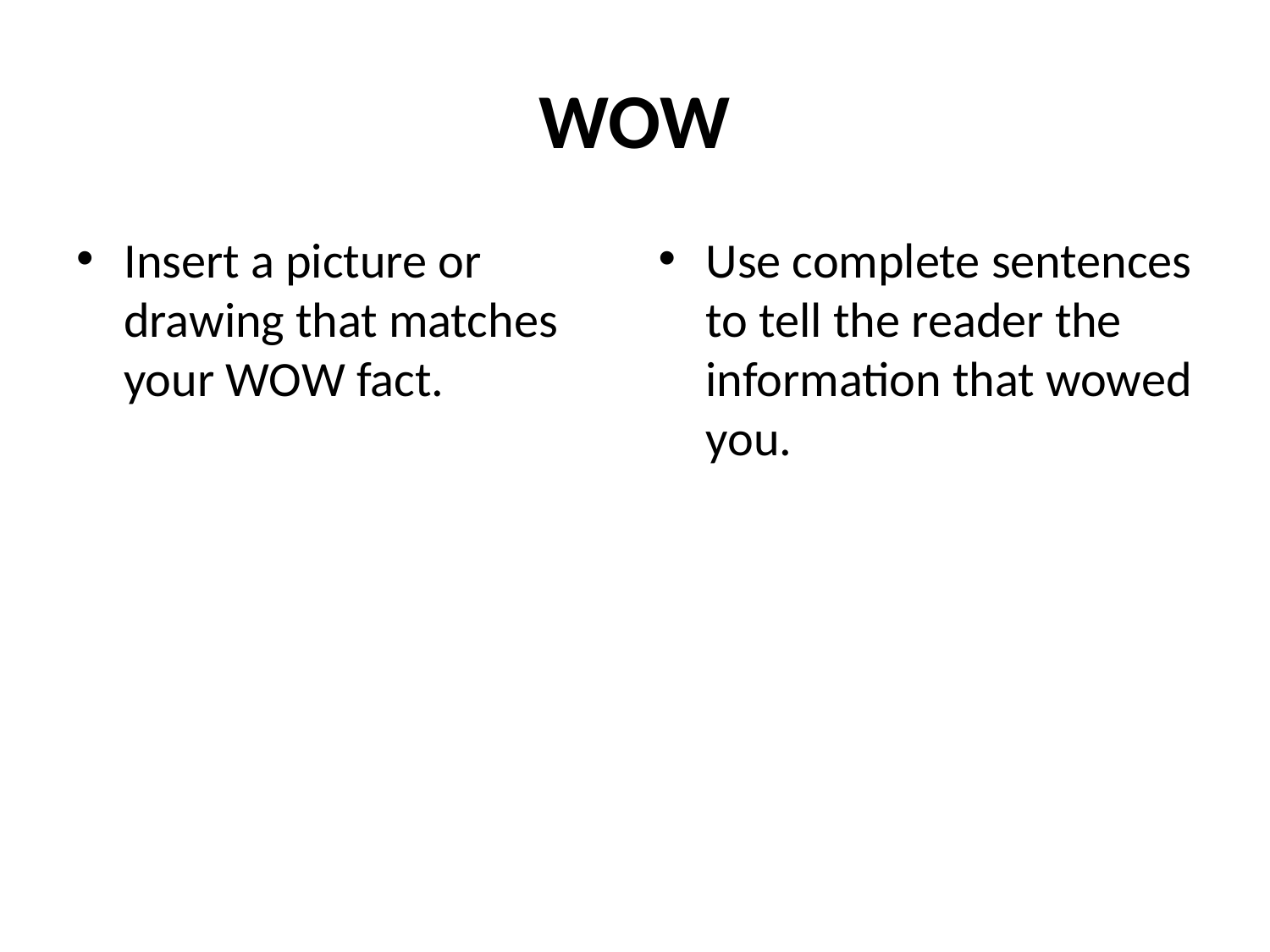

# WOW
Insert a picture or drawing that matches your WOW fact.
Use complete sentences to tell the reader the information that wowed you.